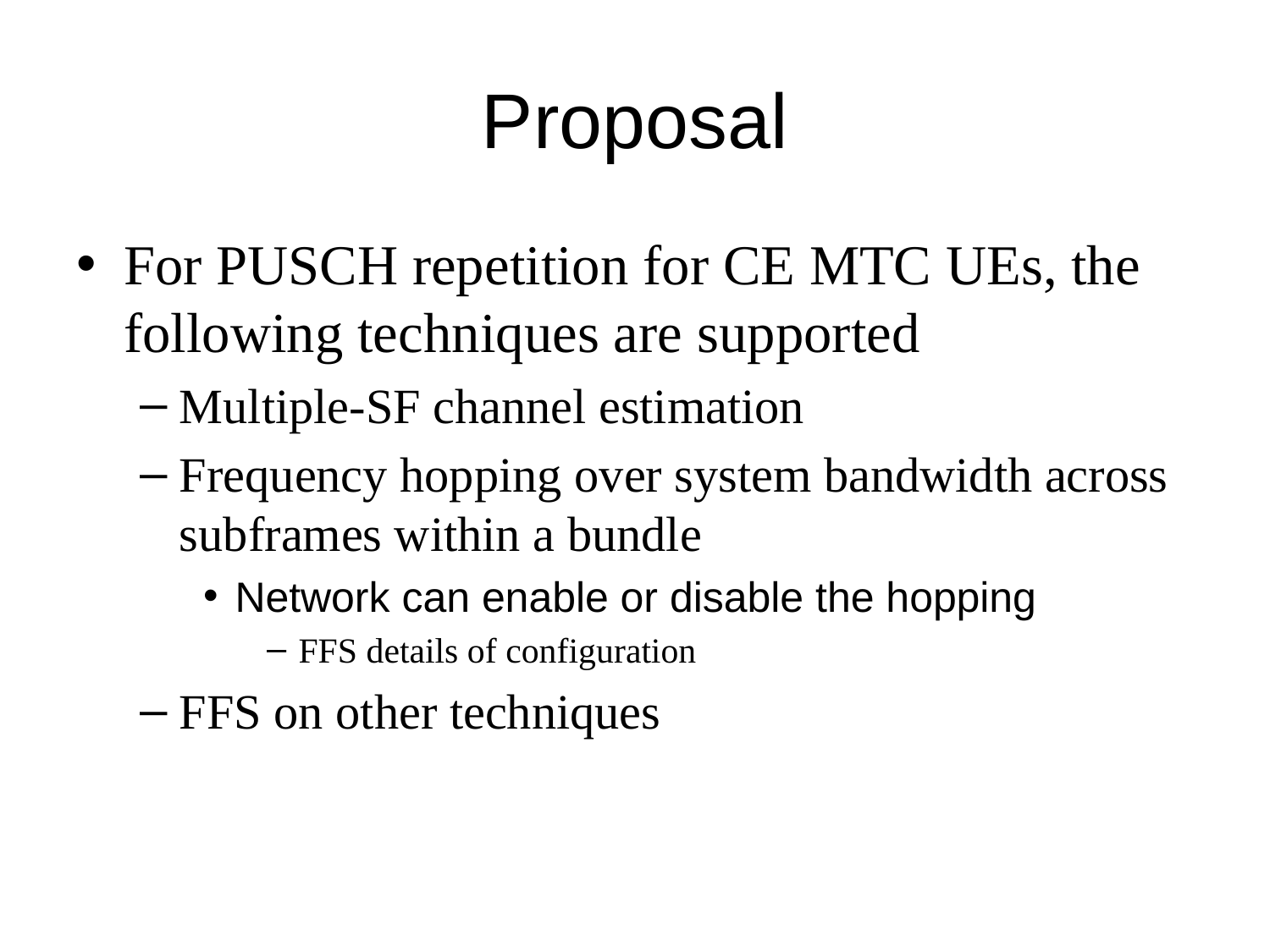

# Proposal
For PUSCH repetition for CE MTC UEs, the following techniques are supported
Multiple-SF channel estimation
Frequency hopping over system bandwidth across subframes within a bundle
Network can enable or disable the hopping
FFS details of configuration
FFS on other techniques